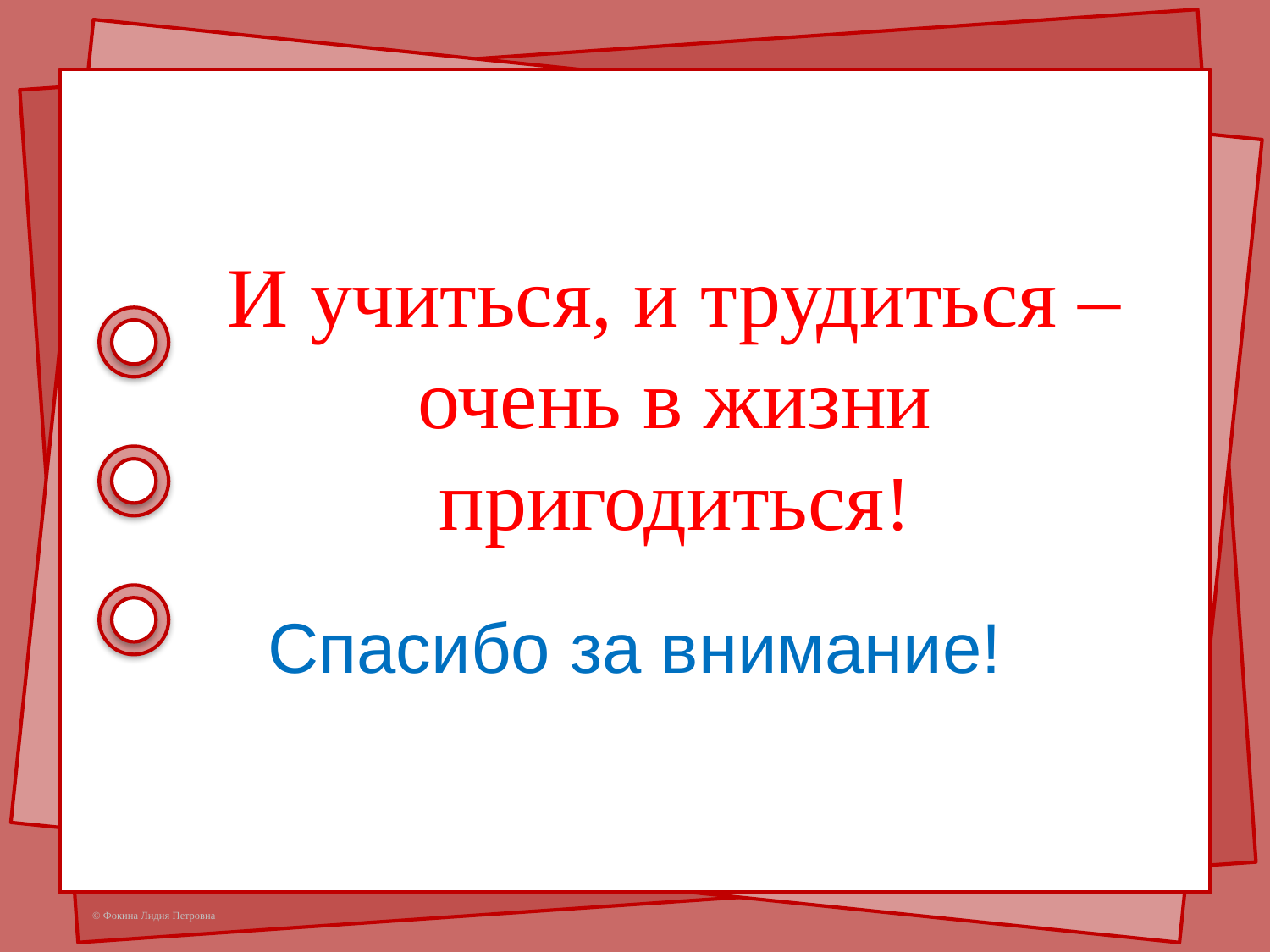

# И учиться, и трудиться – очень в жизни пригодиться!
Спасибо за внимание!